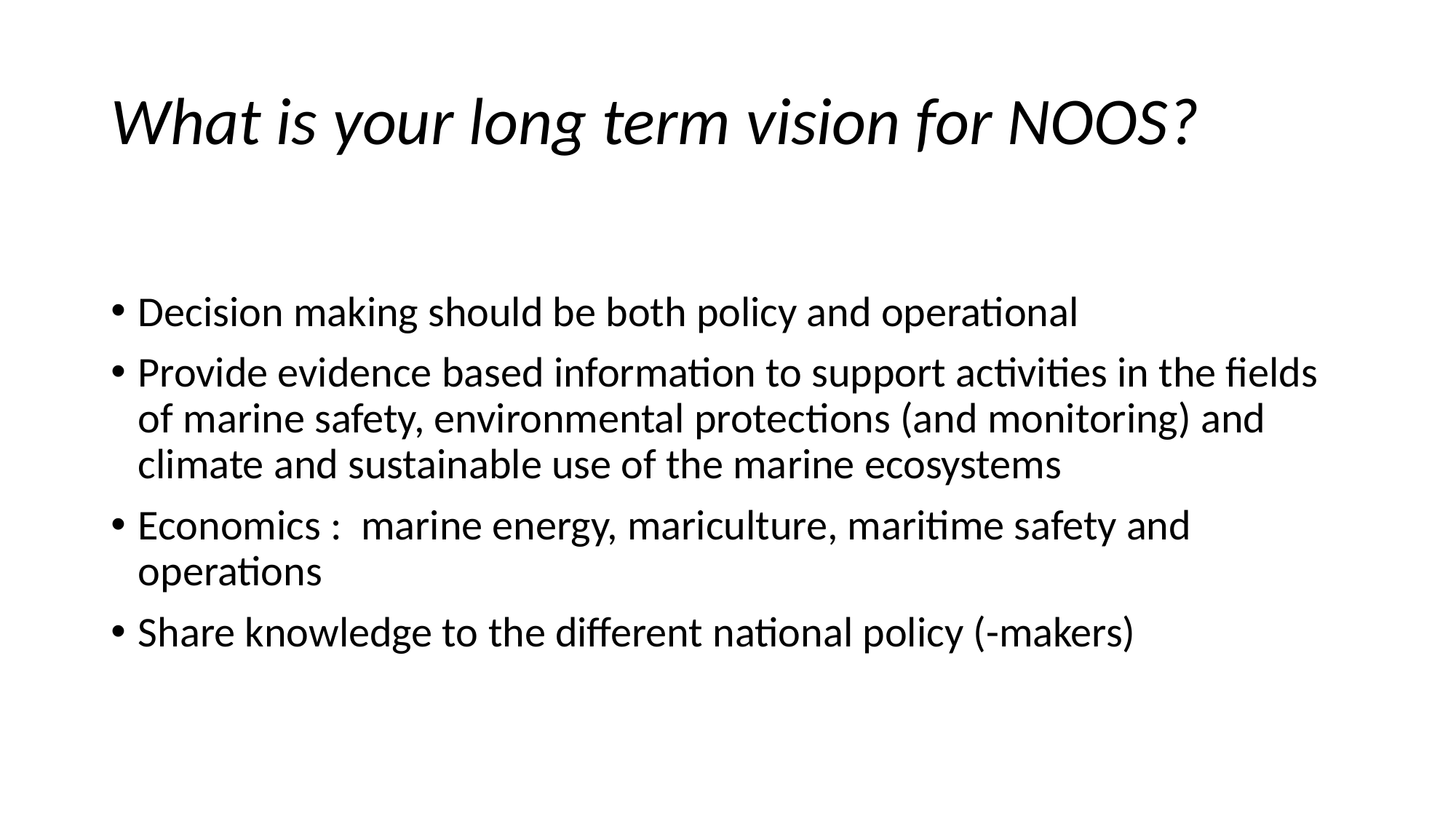

# What is your long term vision for NOOS?

Decision making should be both policy and operational
Provide evidence based information to support activities in the fields of marine safety, environmental protections (and monitoring) and climate and sustainable use of the marine ecosystems
Economics :  marine energy, mariculture, maritime safety and operations
Share knowledge to the different national policy (-makers)